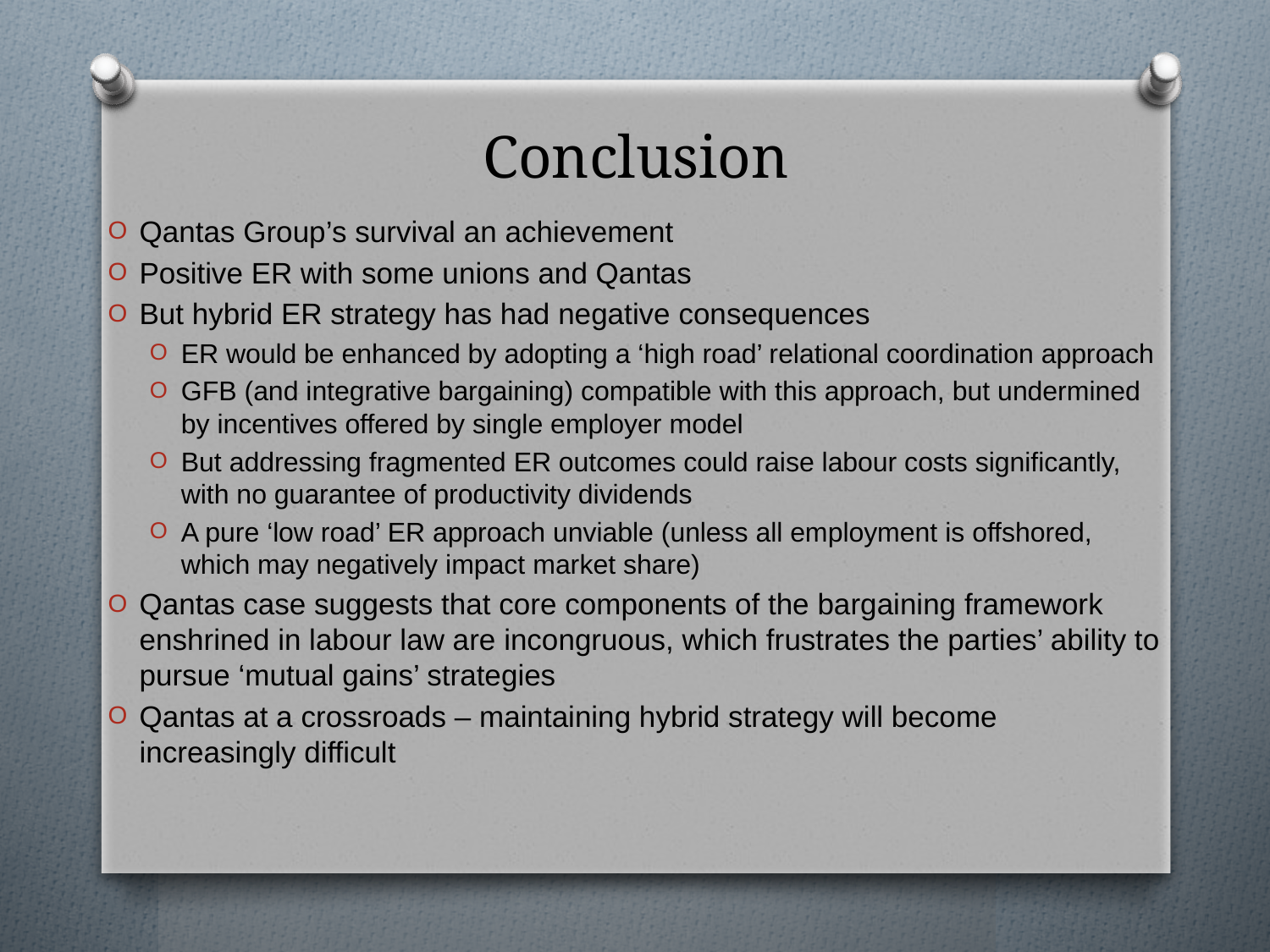

# Conclusion
Qantas Group’s survival an achievement
Positive ER with some unions and Qantas
But hybrid ER strategy has had negative consequences
ER would be enhanced by adopting a ‘high road’ relational coordination approach
GFB (and integrative bargaining) compatible with this approach, but undermined by incentives offered by single employer model
But addressing fragmented ER outcomes could raise labour costs significantly, with no guarantee of productivity dividends
A pure ‘low road’ ER approach unviable (unless all employment is offshored, which may negatively impact market share)
Qantas case suggests that core components of the bargaining framework enshrined in labour law are incongruous, which frustrates the parties’ ability to pursue ‘mutual gains’ strategies
Qantas at a crossroads – maintaining hybrid strategy will become increasingly difficult